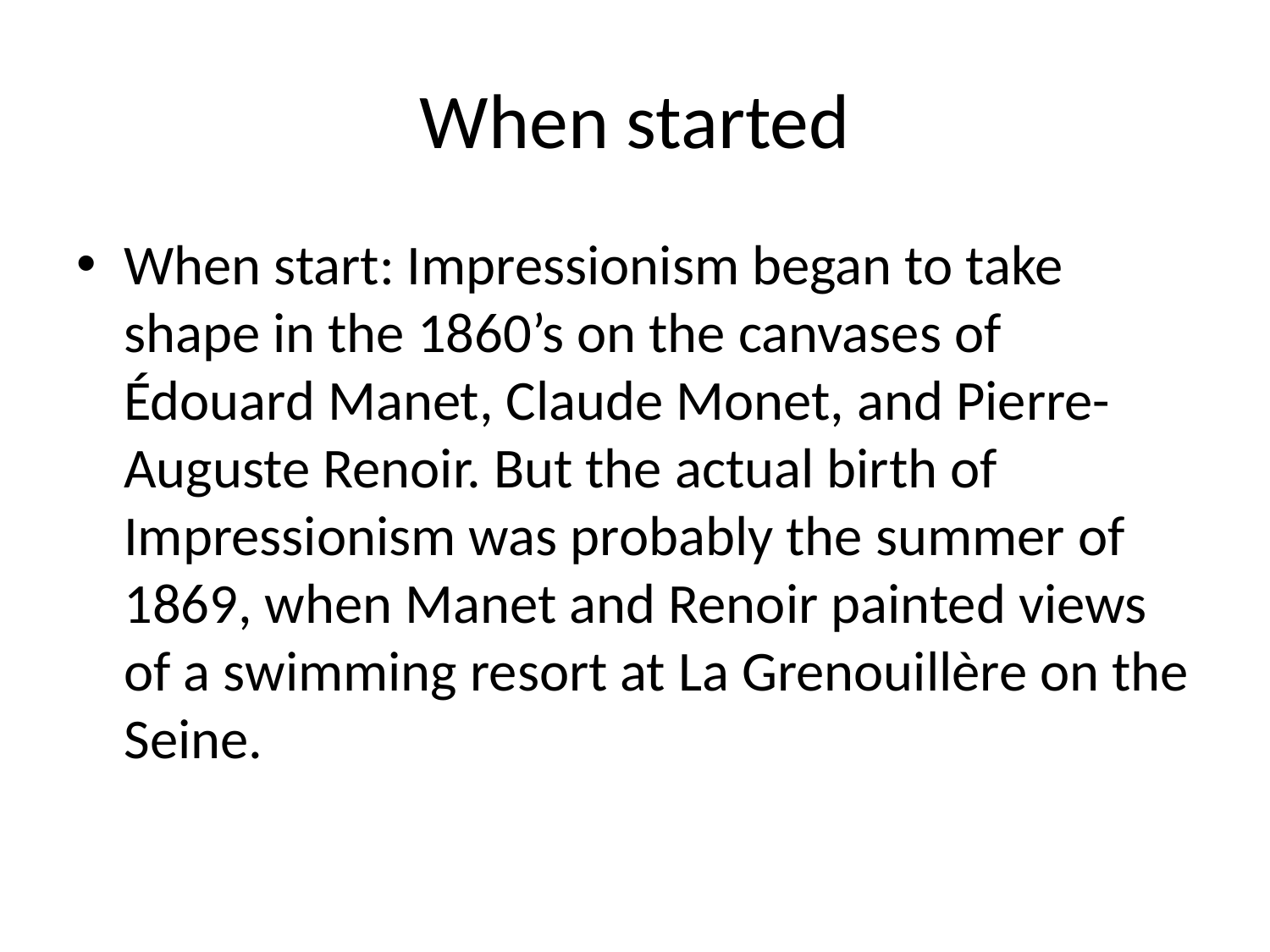

# When started
When start: Impressionism began to take shape in the 1860’s on the canvases of Édouard Manet, Claude Monet, and Pierre-Auguste Renoir. But the actual birth of Impressionism was probably the summer of 1869, when Manet and Renoir painted views of a swimming resort at La Grenouillère on the Seine.